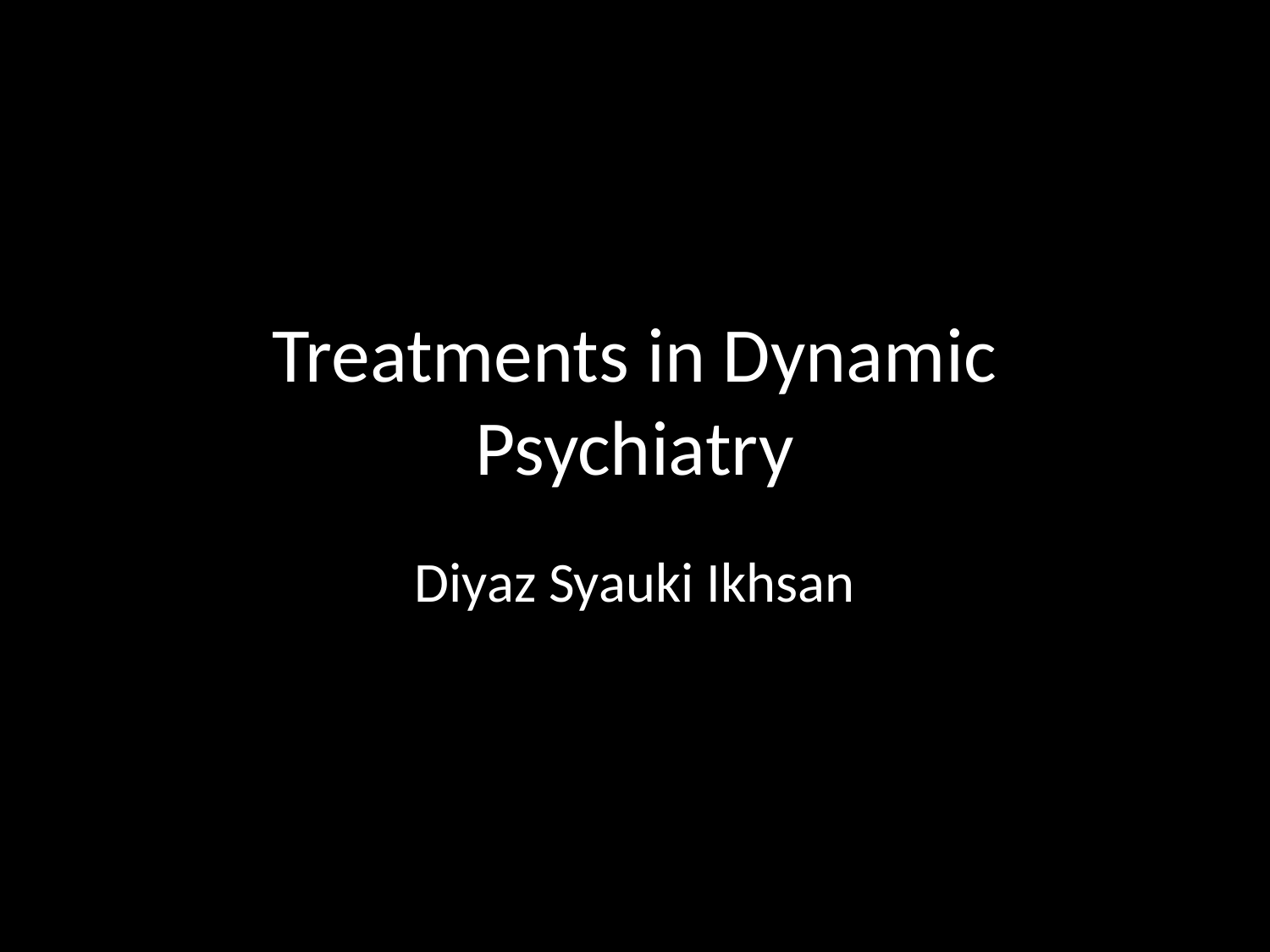

# Treatments in Dynamic Psychiatry
Diyaz Syauki Ikhsan